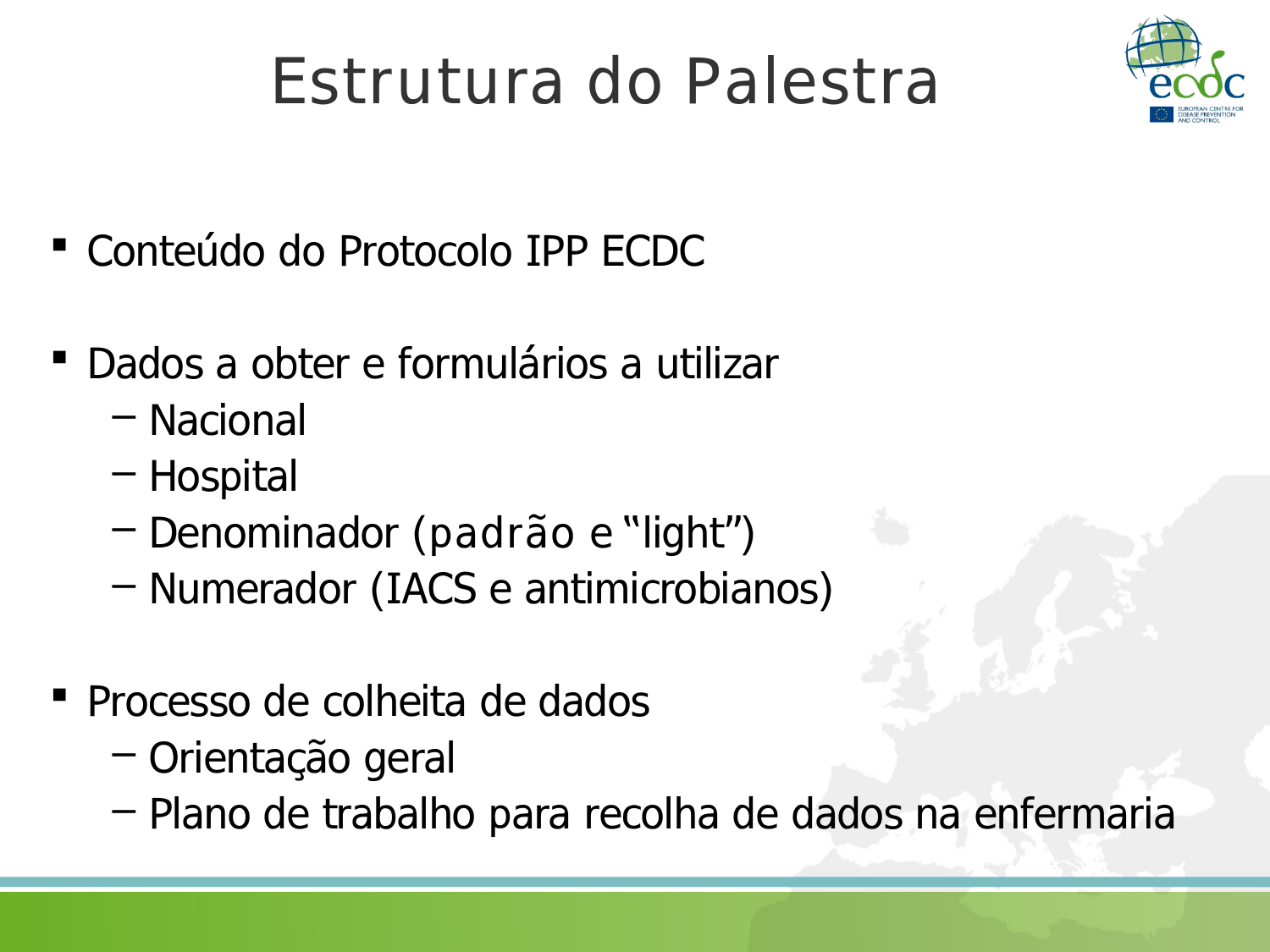

# Estrutura do Palestra
Conteúdo do Protocolo IPP ECDC

Dados a obter e formulários a utilizar
Nacional
Hospital
Denominador (padrão e “light”)
Numerador (IACS e antimicrobianos)

Processo de colheita de dados
Orientação geral
Plano de trabalho para recolha de dados na enfermaria